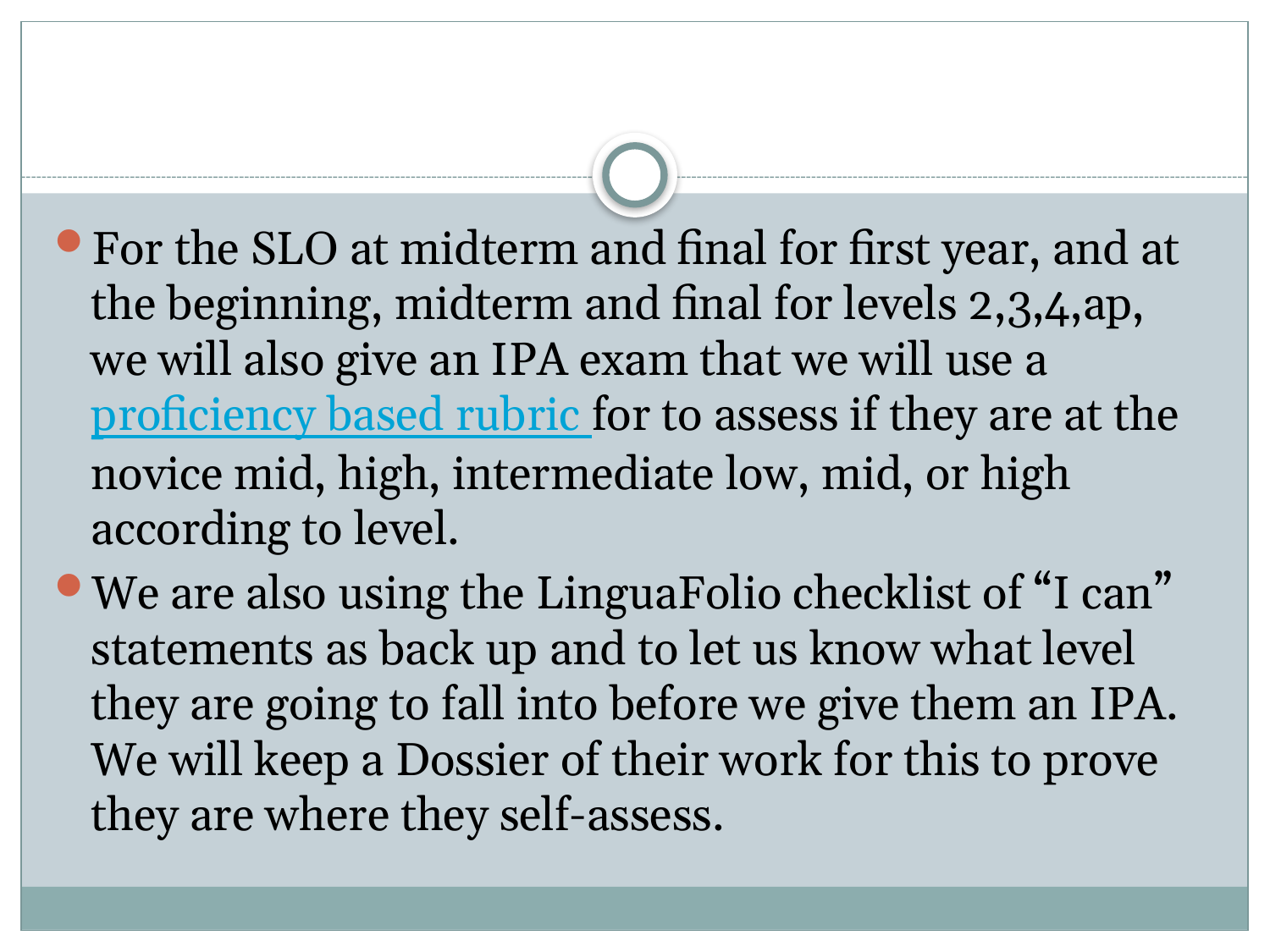

#
For the SLO at midterm and final for first year, and at the beginning, midterm and final for levels 2,3,4,ap, we will also give an IPA exam that we will use a proficiency based rubric for to assess if they are at the novice mid, high, intermediate low, mid, or high according to level.
We are also using the LinguaFolio checklist of “I can” statements as back up and to let us know what level they are going to fall into before we give them an IPA.  We will keep a Dossier of their work for this to prove they are where they self-assess.